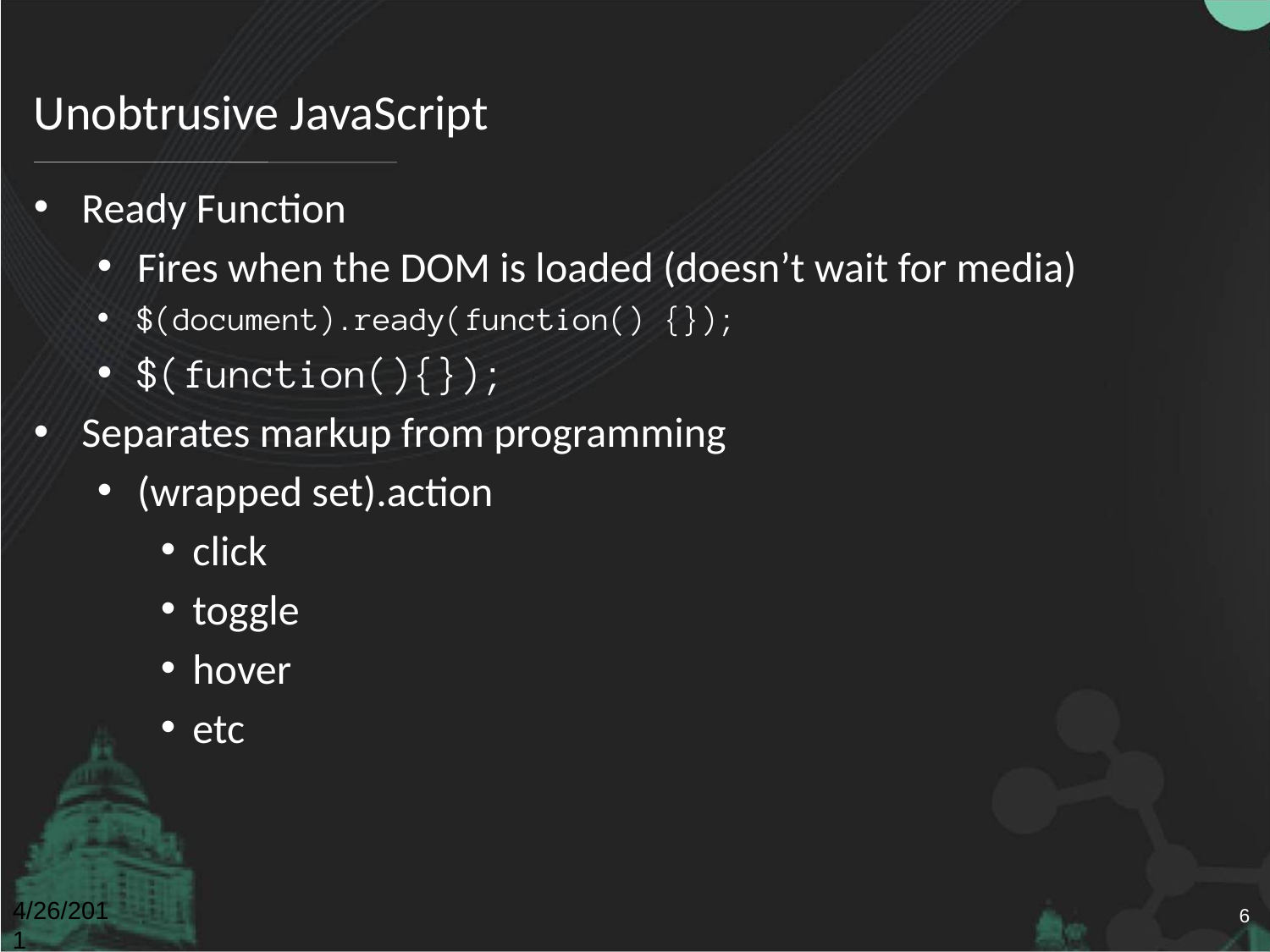

# Unobtrusive JavaScript
Ready Function
Fires when the DOM is loaded (doesn’t wait for media)
$(document).ready(function() {});
$(function(){});
Separates markup from programming
(wrapped set).action
click
toggle
hover
etc

4/26/2011
6